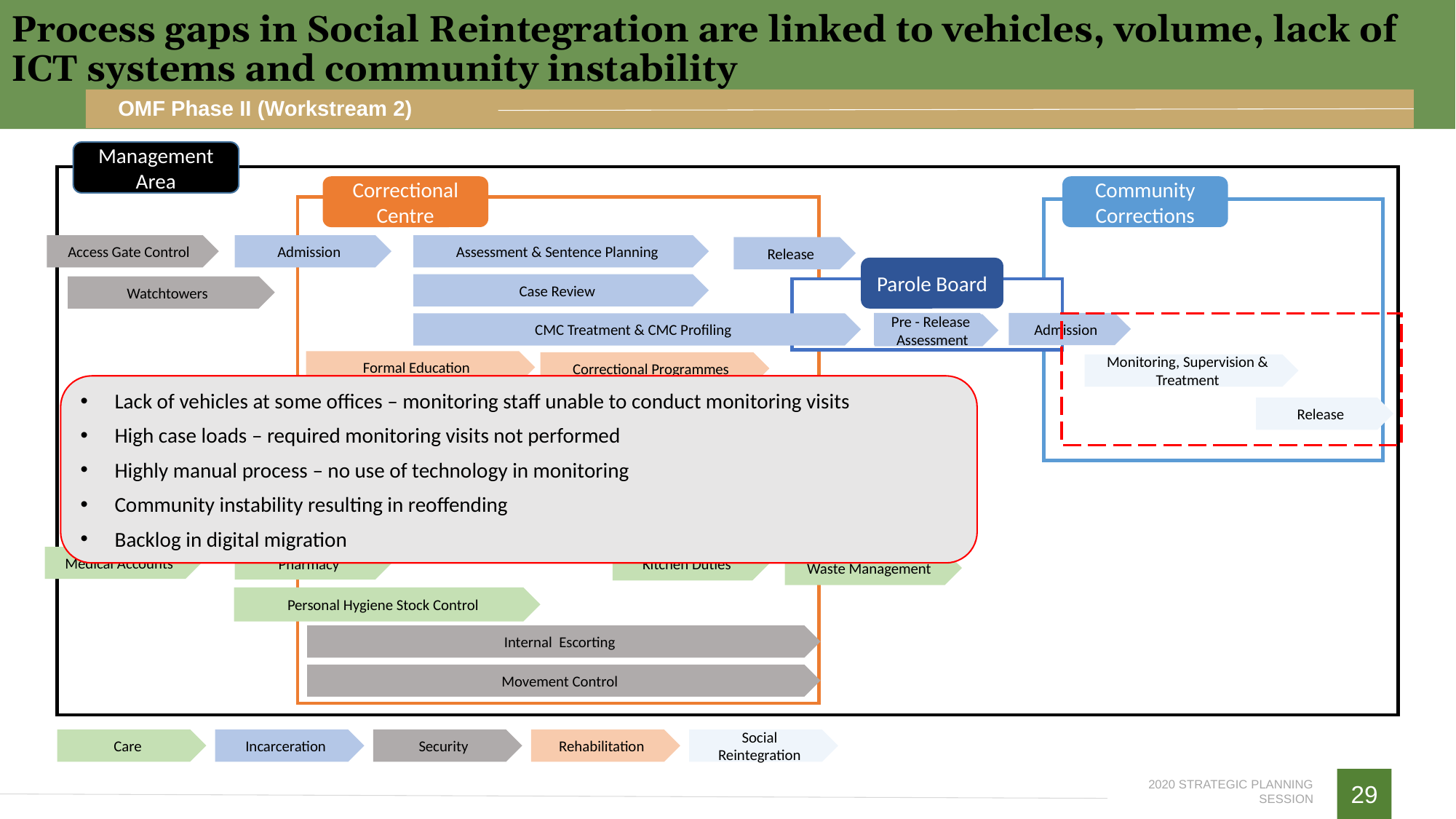

Process gaps in Social Reintegration are linked to vehicles, volume, lack of ICT systems and community instability
OMF Phase II (Workstream 2)
Management Area

Correctional Centre
Community Corrections

Access Gate Control
Assessment & Sentence Planning
Admission
Release
Parole Board
Case Review
Watchtowers

Pre - Assessment
Admission
CMC Treatment & CMC Profiling
Formal Education
Correctional Programmes
Monitoring, Supervision & Treatment
Psychological Services
Labour
Skills Development
Release
Spiritual Care
Social Work
External Escorting
Sports & Recreation
Hispanicisation
Medical Consultation
Medical Screening
Kitchen Duties
Medical Accounts
Pharmacy
Waste Management
Personal Hygiene Stock Control
Internal  Escorting
Movement Control
Resources are insufficient to carry out specified care processes
Difficulty in maintaining professional service providers as DCS tariffs are non-competitive
Maintenance of health care facilities is lacking
A lack of trust in ICT systems’ reliability results in manual process duplication
Perimeter Fence

Pre - Release  Assessment
Lack of vehicles at some offices – monitoring staff unable to conduct monitoring visits
High case loads – required monitoring visits not performed
Highly manual process – no use of technology in monitoring
Community instability resulting in reoffending
Backlog in digital migration
Care
Incarceration
Security
Rehabilitation
Social Reintegration